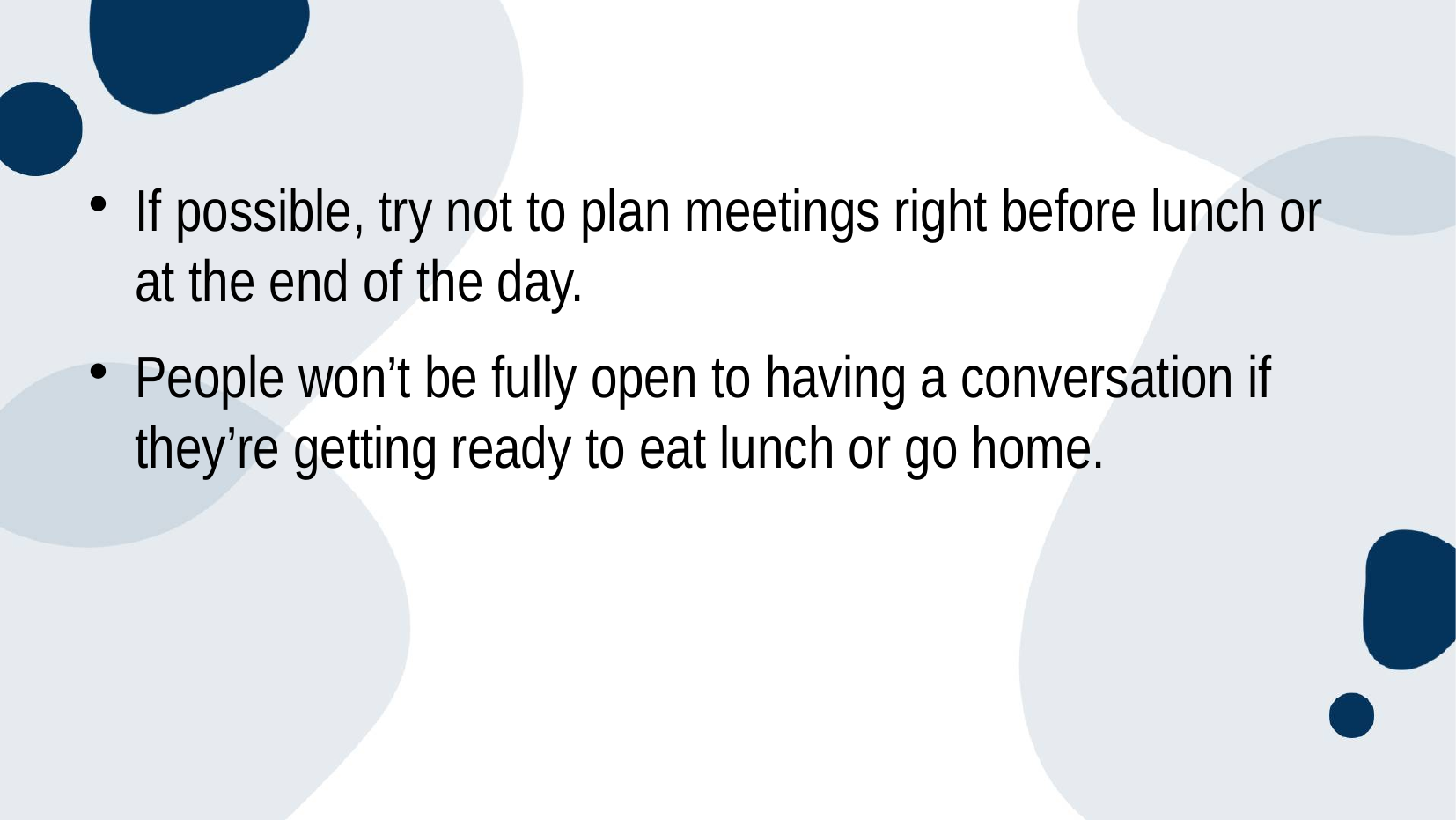

#
If possible, try not to plan meetings right before lunch or at the end of the day.
People won’t be fully open to having a conversation if they’re getting ready to eat lunch or go home.